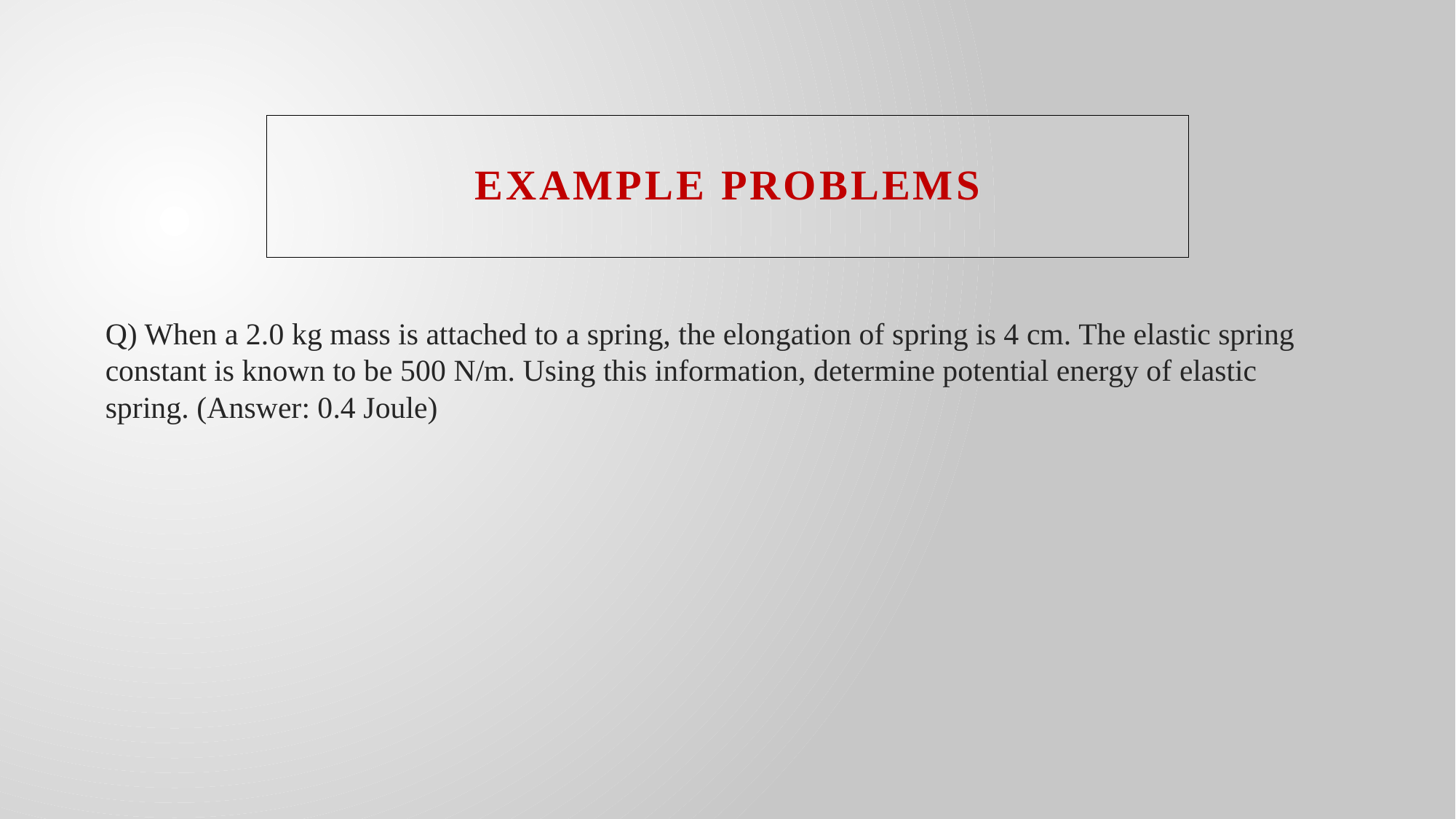

Example Problems
Q) When a 2.0 kg mass is attached to a spring, the elongation of spring is 4 cm. The elastic spring constant is known to be 500 N/m. Using this information, determine potential energy of elastic spring. (Answer: 0.4 Joule)